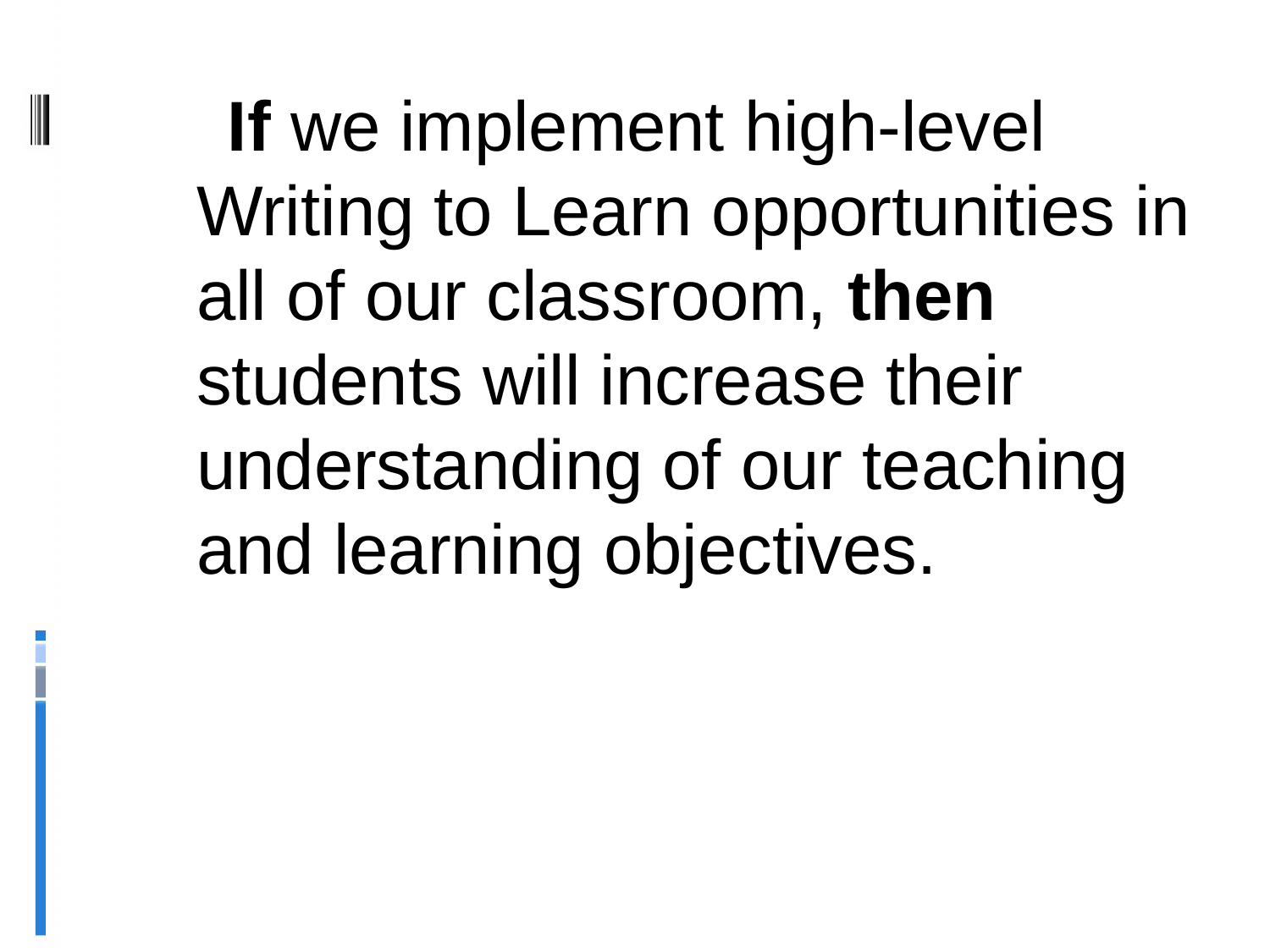

If we implement high-level Writing to Learn opportunities in all of our classroom, then students will increase their understanding of our teaching and learning objectives.